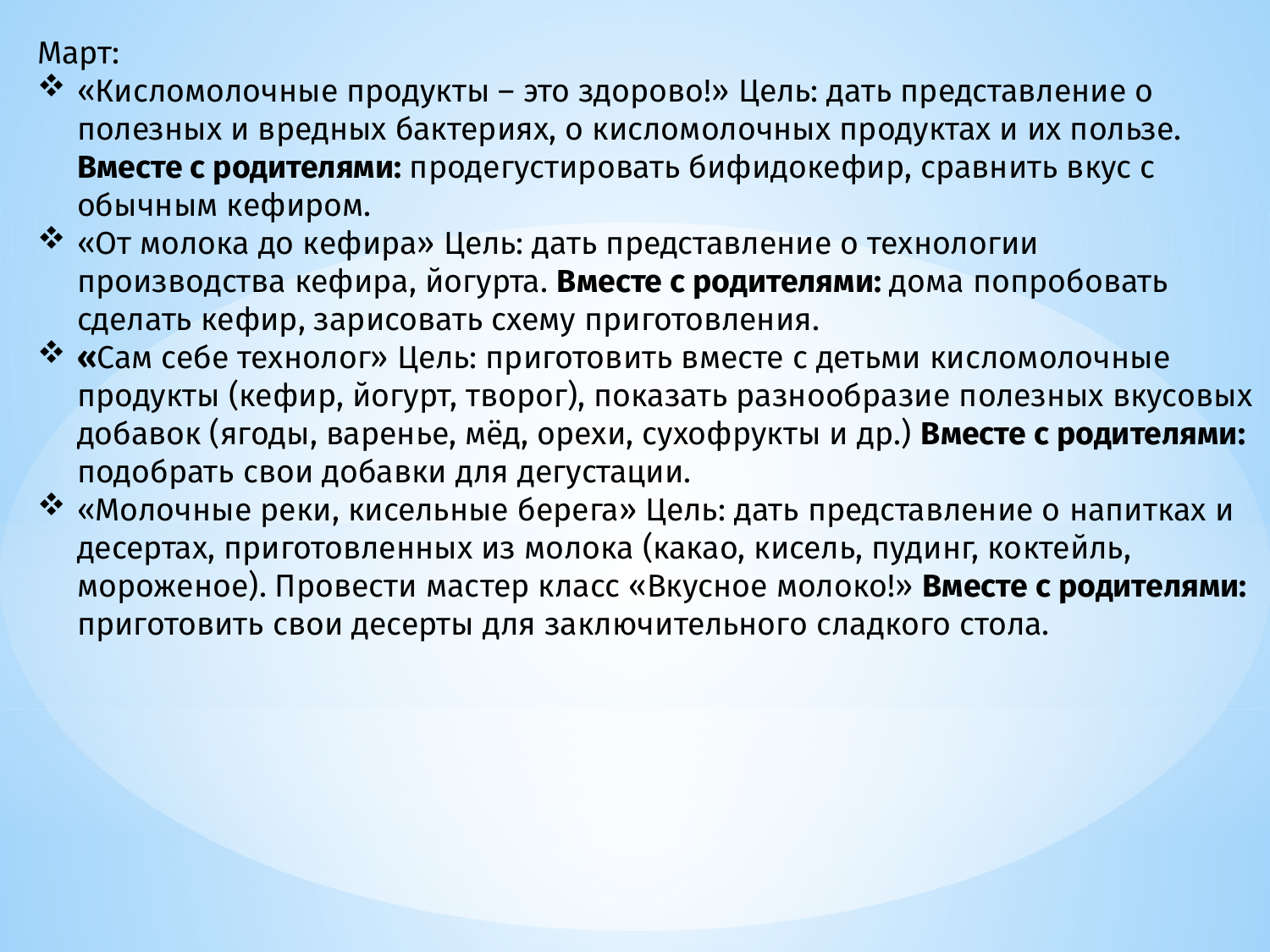

Март:
«Кисломолочные продукты – это здорово!» Цель: дать представление о полезных и вредных бактериях, о кисломолочных продуктах и их пользе. Вместе с родителями: продегустировать бифидокефир, сравнить вкус с обычным кефиром.
«От молока до кефира» Цель: дать представление о технологии производства кефира, йогурта. Вместе с родителями: дома попробовать сделать кефир, зарисовать схему приготовления.
«Сам себе технолог» Цель: приготовить вместе с детьми кисломолочные продукты (кефир, йогурт, творог), показать разнообразие полезных вкусовых добавок (ягоды, варенье, мёд, орехи, сухофрукты и др.) Вместе с родителями: подобрать свои добавки для дегустации.
«Молочные реки, кисельные берега» Цель: дать представление о напитках и десертах, приготовленных из молока (какао, кисель, пудинг, коктейль, мороженое). Провести мастер класс «Вкусное молоко!» Вместе с родителями: приготовить свои десерты для заключительного сладкого стола.